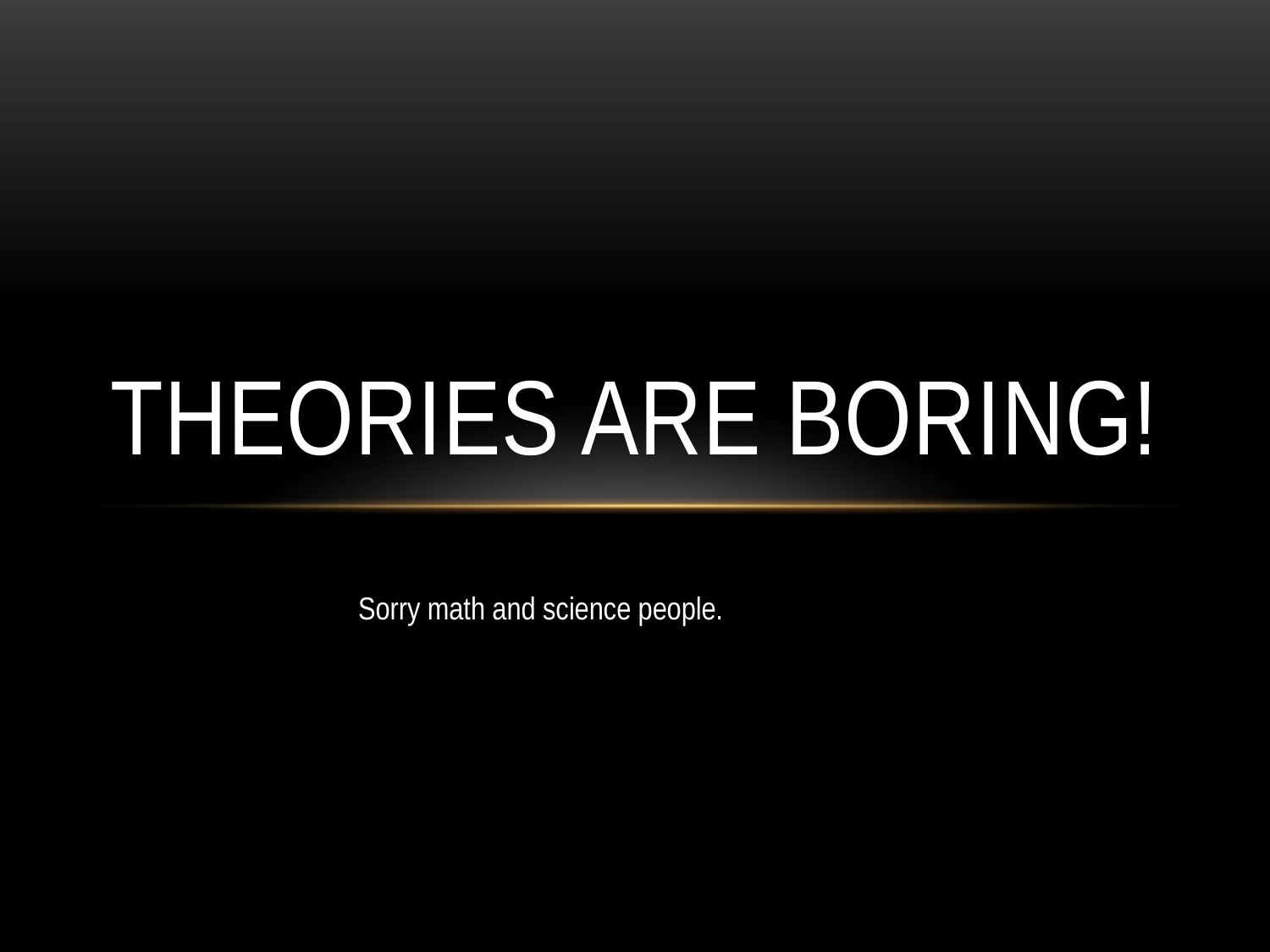

# Theories Are boring!
Sorry math and science people.